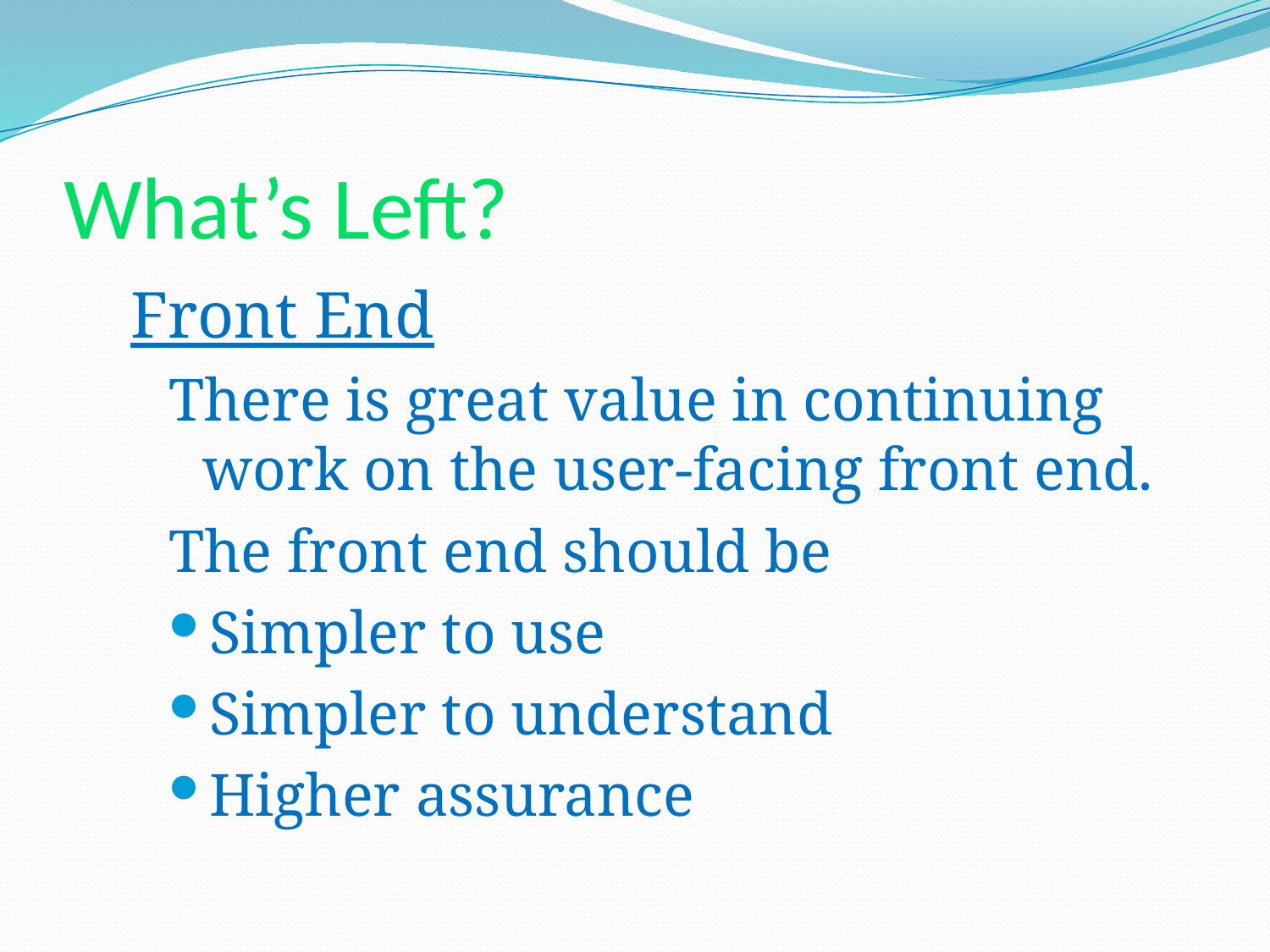

# What’s Left?
Front End
There is great value in continuing work on the user-facing front end.
The front end should be
Simpler to use
Simpler to understand
Higher assurance